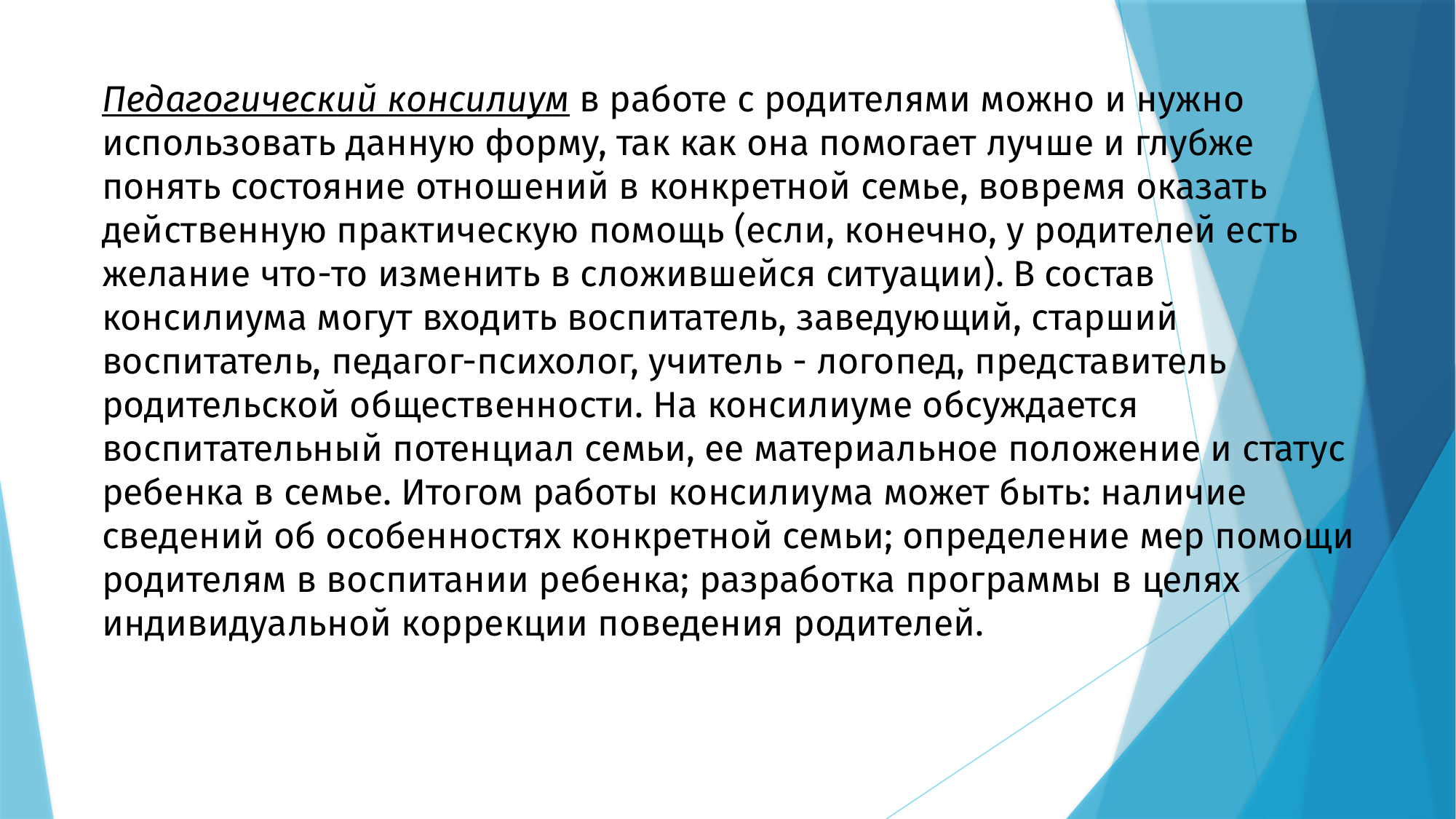

Педагогический консилиум в работе с родителями можно и нужно использовать данную форму, так как она помогает лучше и глубже понять состояние отношений в конкретной семье, вовремя оказать действенную практическую помощь (если, конечно, у родителей есть желание что-то изменить в сложившейся ситуации). В состав консилиума могут входить воспитатель, заведующий, старший воспитатель, педагог-психолог, учитель - логопед, представитель родительской общественности. На консилиуме обсуждается воспитательный потенциал семьи, ее материальное положение и статус ребенка в семье. Итогом работы консилиума может быть: наличие сведений об особенностях конкретной семьи; определение мер помощи родителям в воспитании ребенка; разработка программы в целях индивидуальной коррекции поведения родителей.